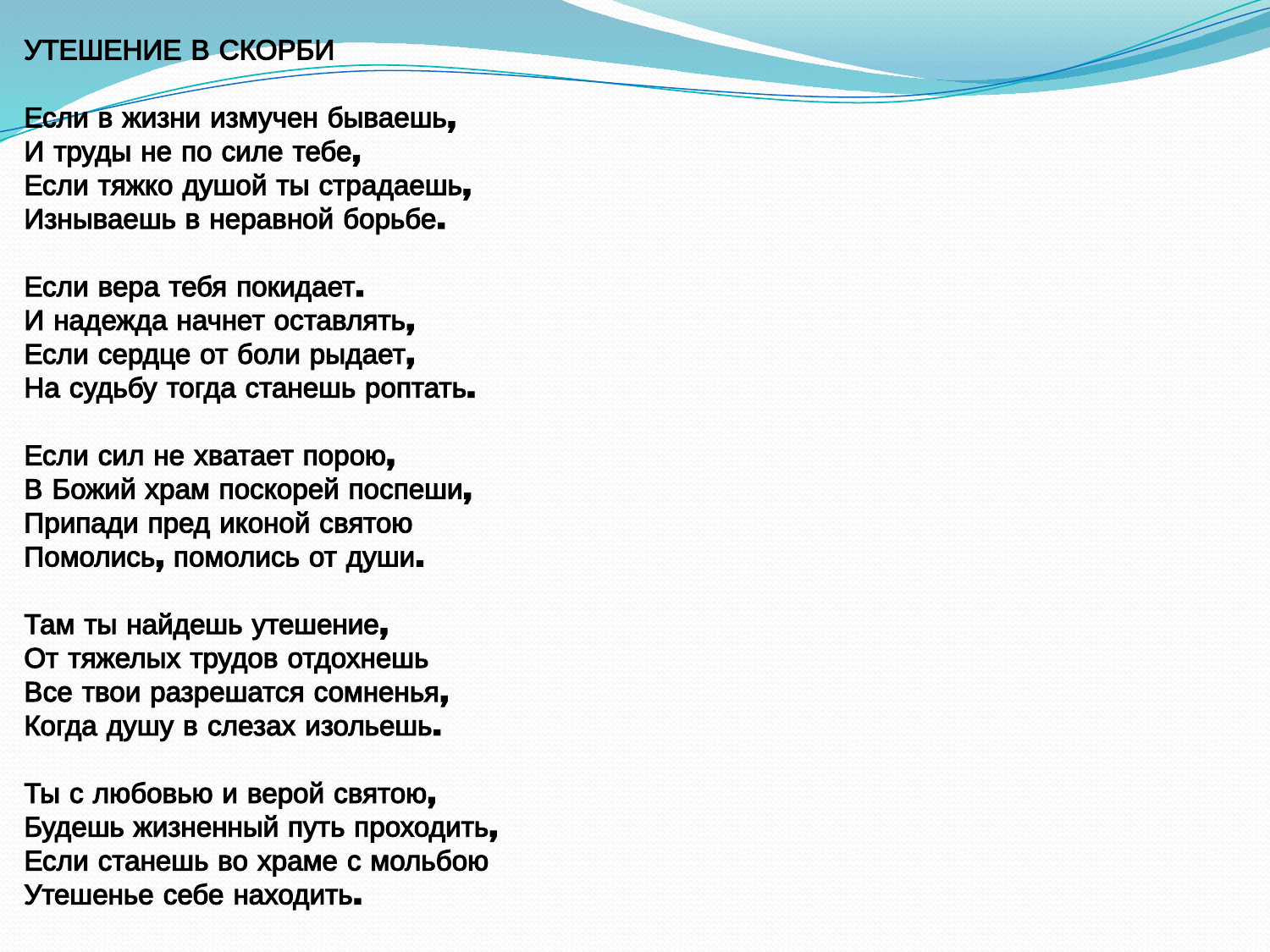

УТЕШЕНИЕ В СКОРБИ

Если в жизни измучен бываешь,
И труды не по силе тебе,
Если тяжко душой ты страдаешь,
Изнываешь в неравной борьбе.

Если вера тебя покидает.
И надежда начнет оставлять,
Если сердце от боли рыдает,
На судьбу тогда станешь роптать.

Если сил не хватает порою,
В Божий храм поскорей поспеши,
Припади пред иконой святою
Помолись, помолись от души.

Там ты найдешь утешение,
От тяжелых трудов отдохнешь
Все твои разрешатся сомненья,
Когда душу в слезах изольешь.

Ты с любовью и верой святою,
Будешь жизненный путь проходить,
Если станешь во храме с мольбою
Утешенье себе находить.